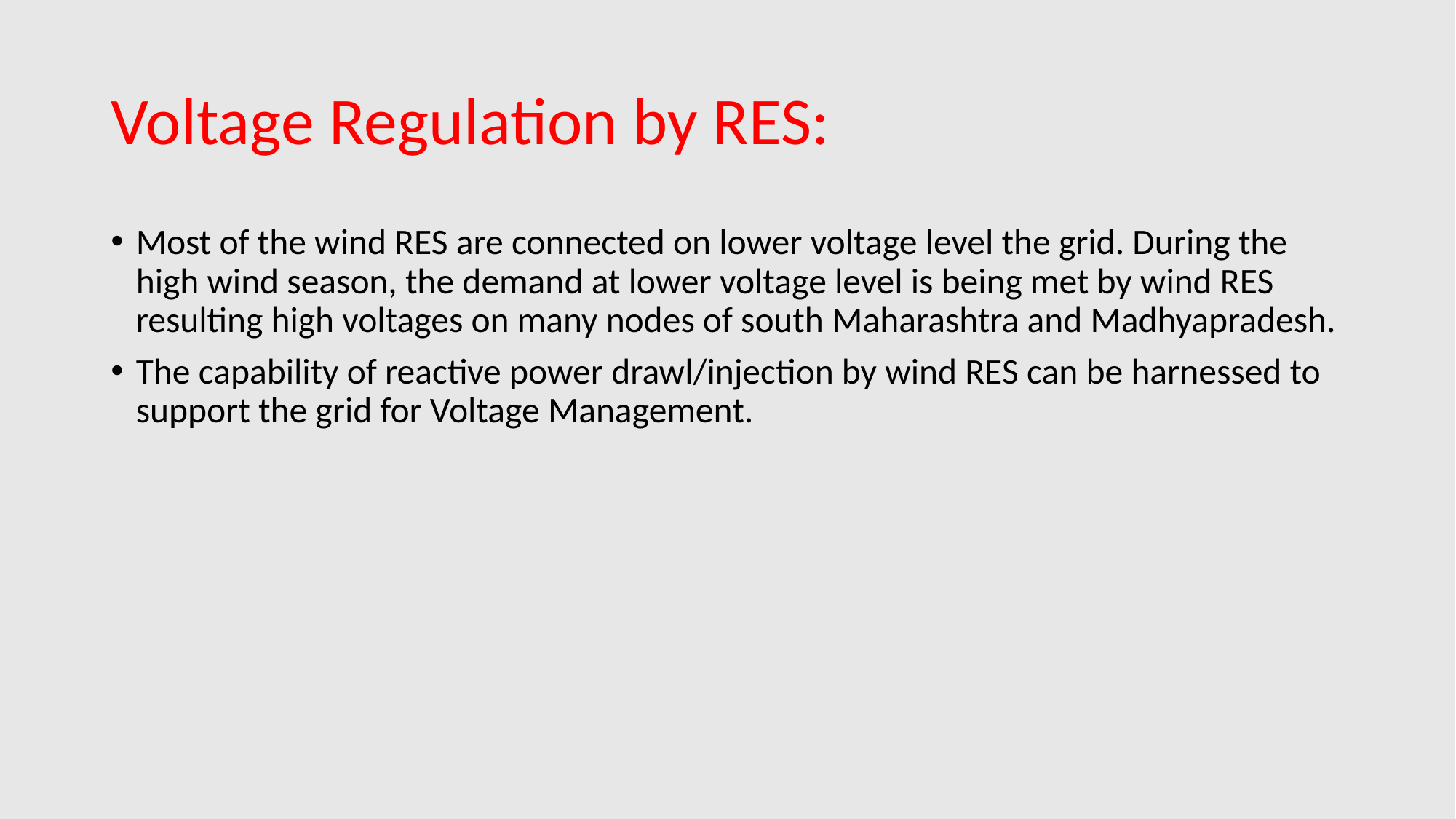

# Voltage Regulation by RES:
Most of the wind RES are connected on lower voltage level the grid. During the high wind season, the demand at lower voltage level is being met by wind RES resulting high voltages on many nodes of south Maharashtra and Madhyapradesh.
The capability of reactive power drawl/injection by wind RES can be harnessed to support the grid for Voltage Management.